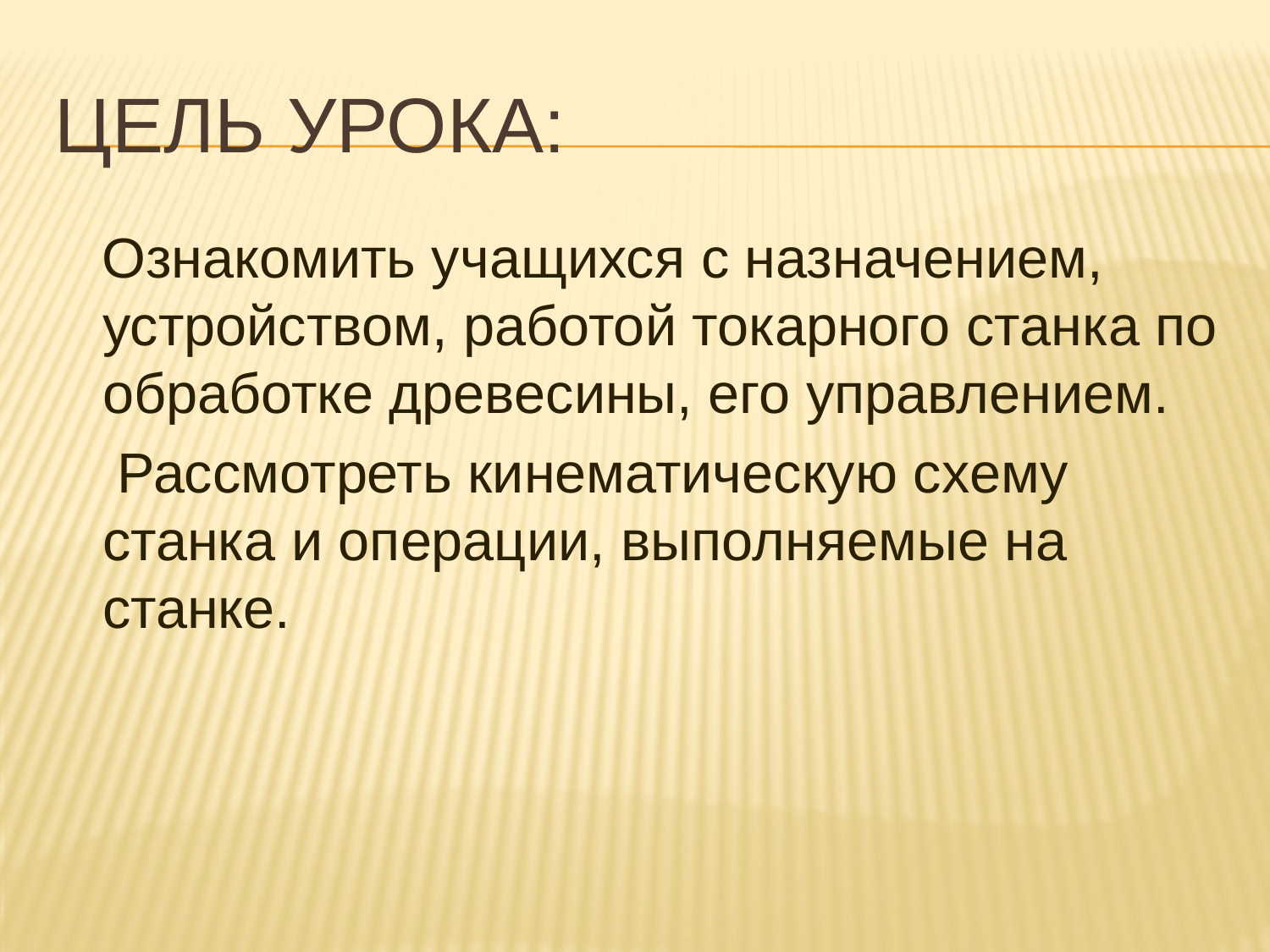

# Цель урока:
   Ознакомить учащихся с назначением, устройством, работой токарного станка по обработке древесины, его управлением.
    Рассмотреть кинематическую схему станка и операции, выполняемые на станке.